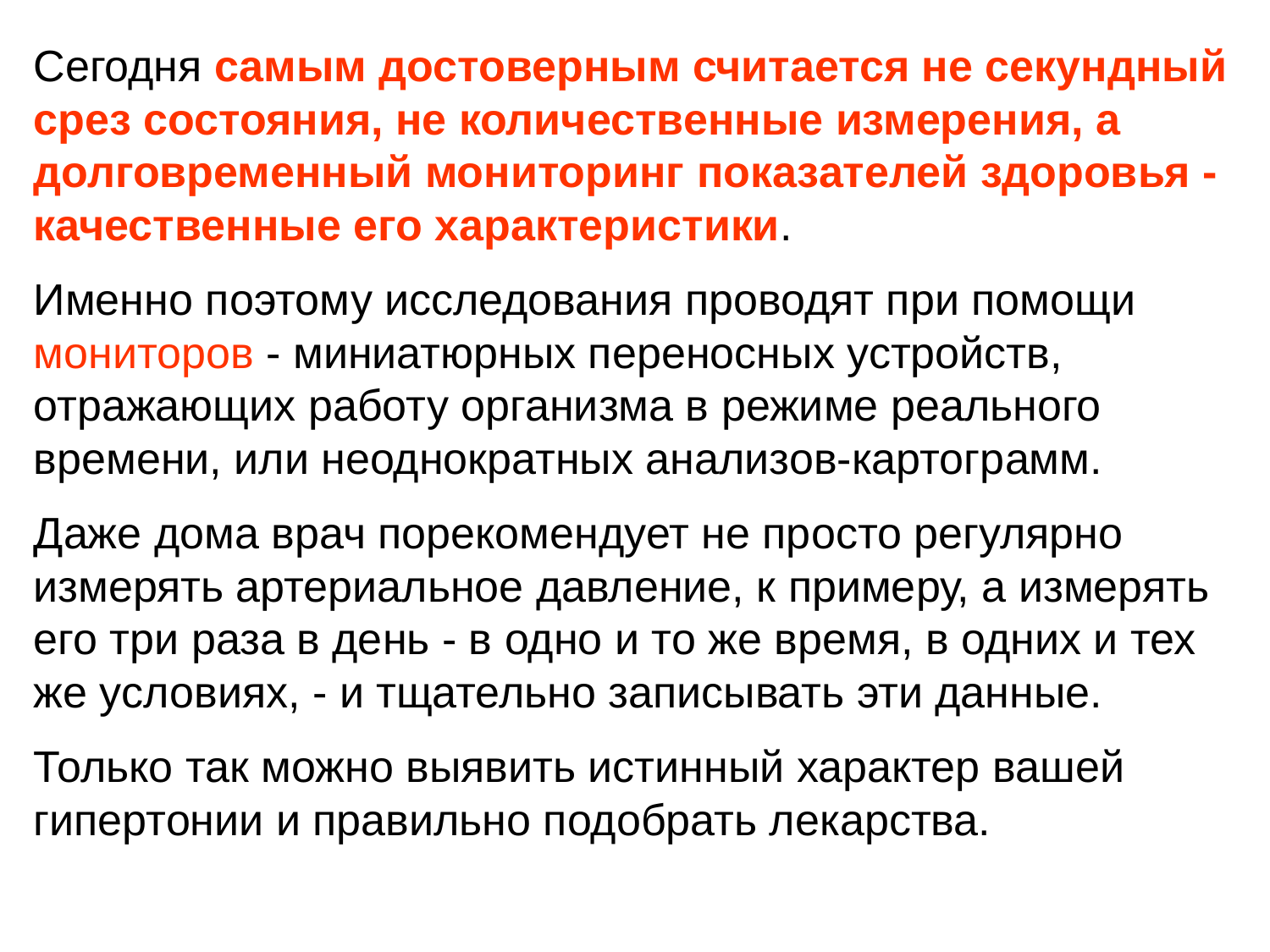

Сегодня самым достоверным считается не секундный срез состояния, не количественные измерения, а долговременный мониторинг показателей здоровья - качественные его характеристики.
Именно поэтому исследования проводят при помощи мониторов - миниатюрных переносных устройств, отражающих работу организма в режиме реального времени, или неоднократных анализов-картограмм.
Даже дома врач порекомендует не просто регулярно измерять артериальное давление, к примеру, а измерять его три раза в день - в одно и то же время, в одних и тех же условиях, - и тщательно записывать эти данные.
Только так можно выявить истинный характер вашей гипертонии и правильно подобрать лекарства.